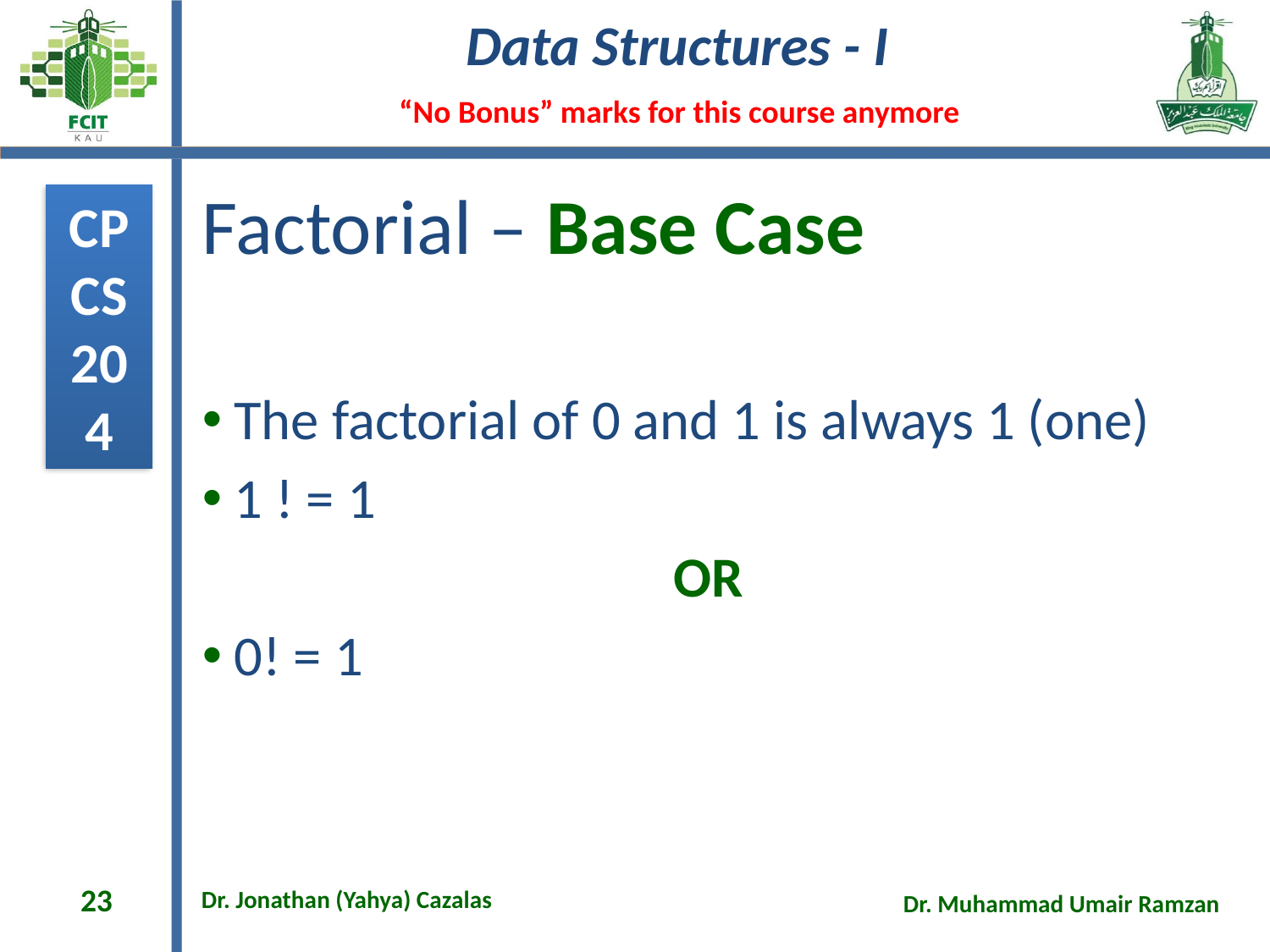

# Factorial – Base Case

The factorial of 0 and 1 is always 1 (one)
1 ! = 1
OR
0! = 1
23